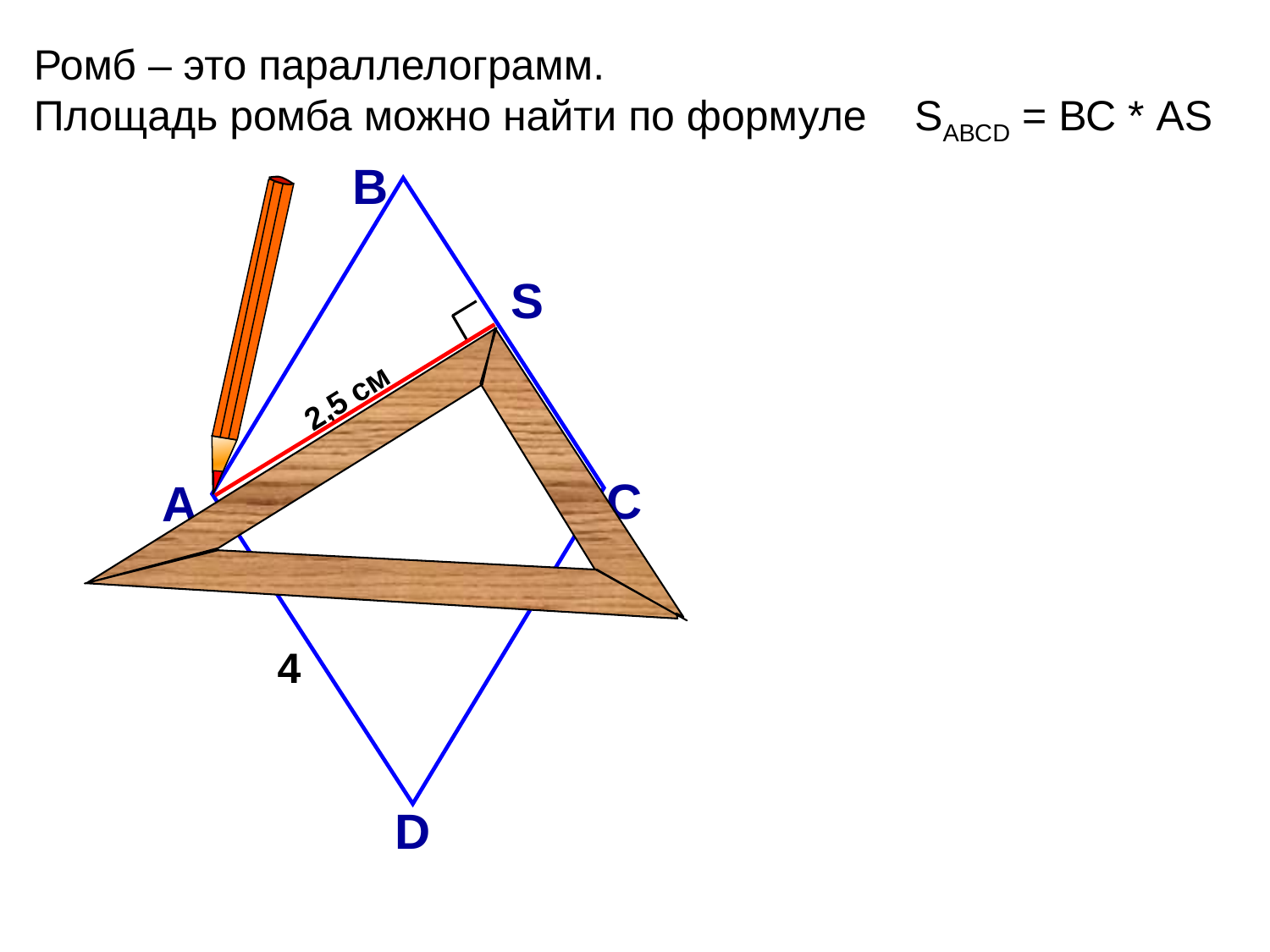

Ромб – это параллелограмм.
Площадь ромба можно найти по формуле    SАВСD = ВС * АS
В

S

2,5 см
С
А
4
D